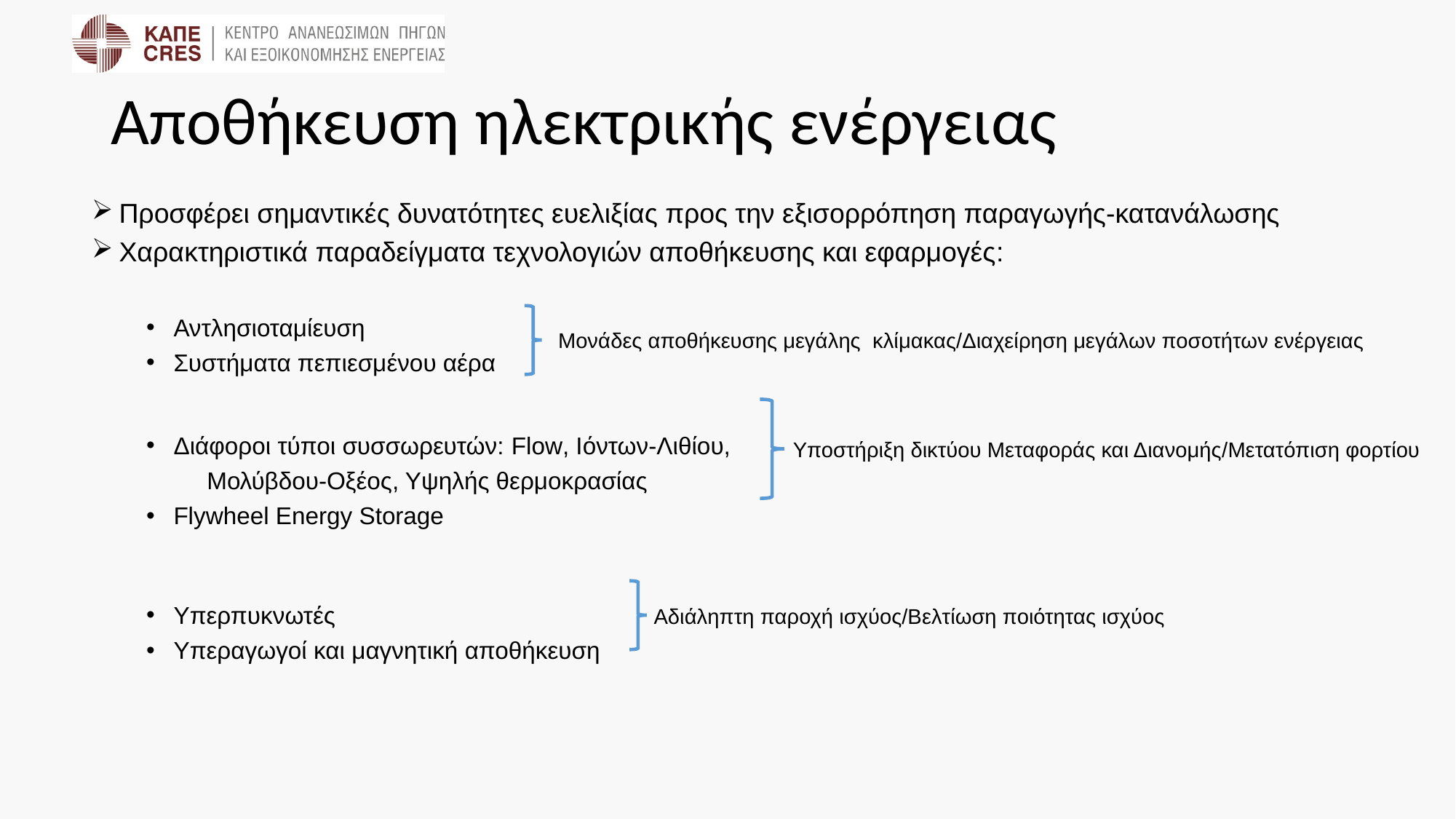

# Αποθήκευση ηλεκτρικής ενέργειας
Προσφέρει σημαντικές δυνατότητες ευελιξίας προς την εξισορρόπηση παραγωγής-κατανάλωσης
Χαρακτηριστικά παραδείγματα τεχνολογιών αποθήκευσης και εφαρμογές:

Αντλησιοταμίευση
Συστήματα πεπιεσμένου αέρα

Διάφοροι τύποι συσσωρευτών: Flow, Ιόντων-Λιθίου,
         Μολύβδου-Οξέος, Υψηλής θερμοκρασίας
Flywheel Energy Storage

Υπερπυκνωτές
Υπεραγωγοί και μαγνητική αποθήκευση

Μονάδες αποθήκευσης μεγάλης  κλίμακας/Διαχείρηση μεγάλων ποσοτήτων ενέργειας

Υποστήριξη δικτύου Μεταφοράς και Διανομής/Μετατόπιση φορτίου

Αδιάληπτη παροχή ισχύος/Βελτίωση ποιότητας ισχύος